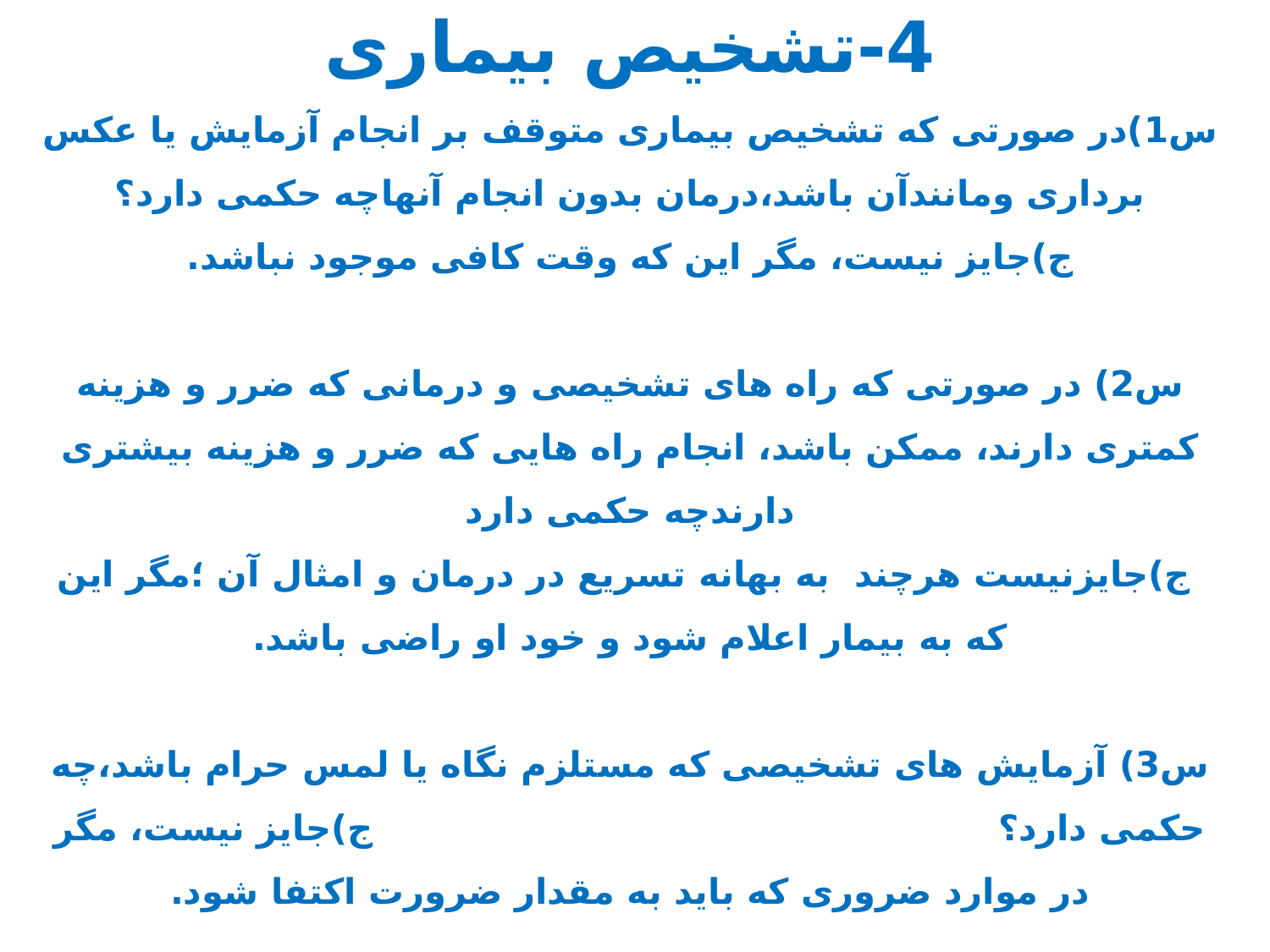

4-تشخیص بیماری
س1)در صورتى كه تشخيص بيمارى متوقف بر انجام آزمايش يا عكس بردارى ومانندآن باشد،درمان بدون انجام آنهاچه حکمی دارد؟
ج)جایز نیست، مگر اين كه وقت كافى موجود نباشد.

س2) در صورتى كه راه هاى تشخيصى و درمانى كه ضرر و هزينه كمترى دارند، ممكن باشد، انجام راه هايى كه ضرر و هزينه بيشترى دارندچه حکمی دارد
 ج)جایزنیست هرچند  به بهانه تسريع در درمان و امثال آن ؛مگر اين كه به بيمار اعلام شود و خود او راضى باشد.

س3) آزمايش هاى تشخيصى که مستلزم نگاه يا لمس حرام باشد،چه حکمی دارد؟                                                   ج)جايز نيست، مگر در موارد ضرورى كه بايد به مقدار ضرورت اكتفا شود.